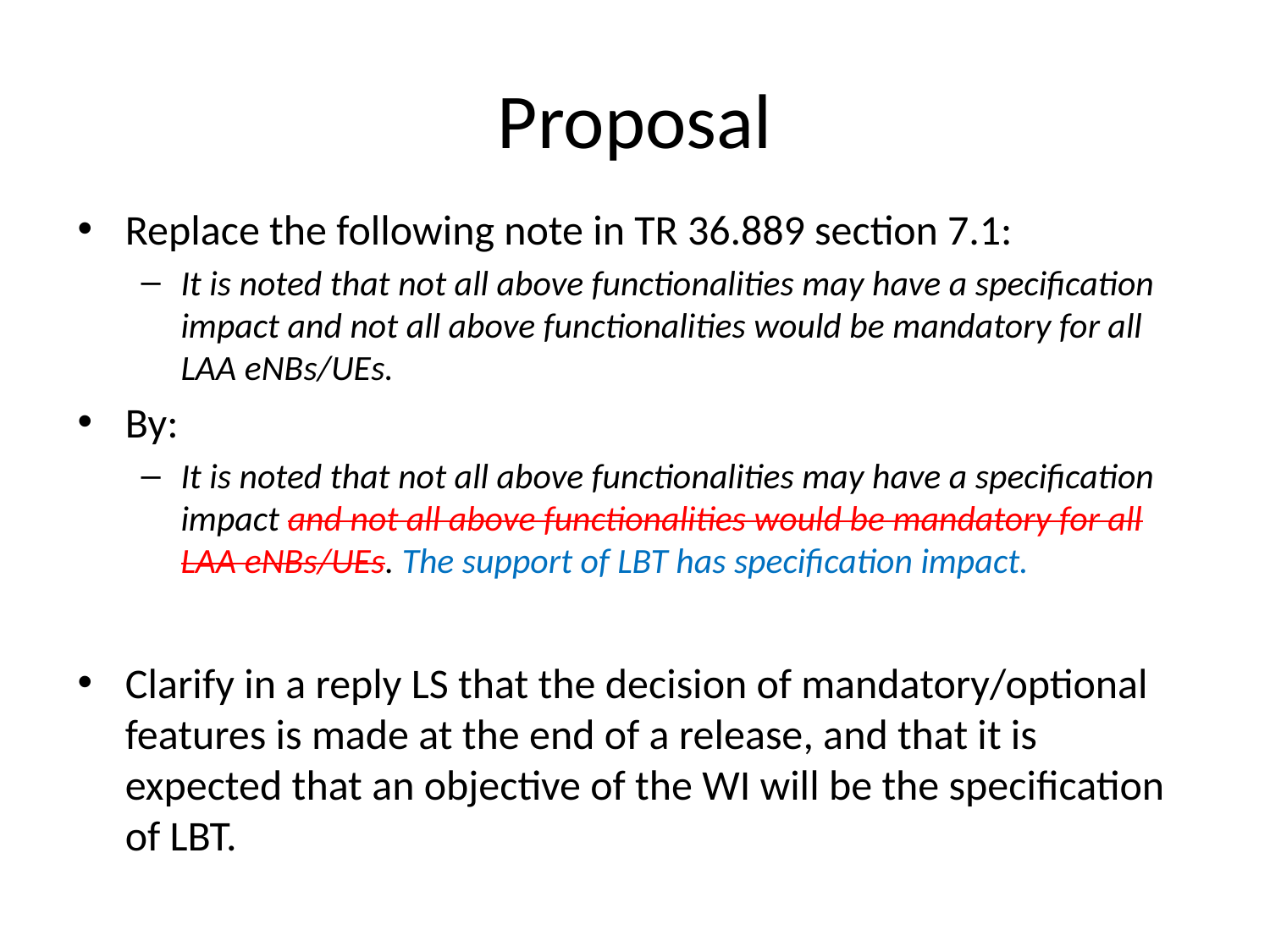

# Proposal
Replace the following note in TR 36.889 section 7.1:
It is noted that not all above functionalities may have a specification impact and not all above functionalities would be mandatory for all LAA eNBs/UEs.
By:
It is noted that not all above functionalities may have a specification impact and not all above functionalities would be mandatory for all LAA eNBs/UEs. The support of LBT has specification impact.

Clarify in a reply LS that the decision of mandatory/optional features is made at the end of a release, and that it is expected that an objective of the WI will be the specification of LBT.